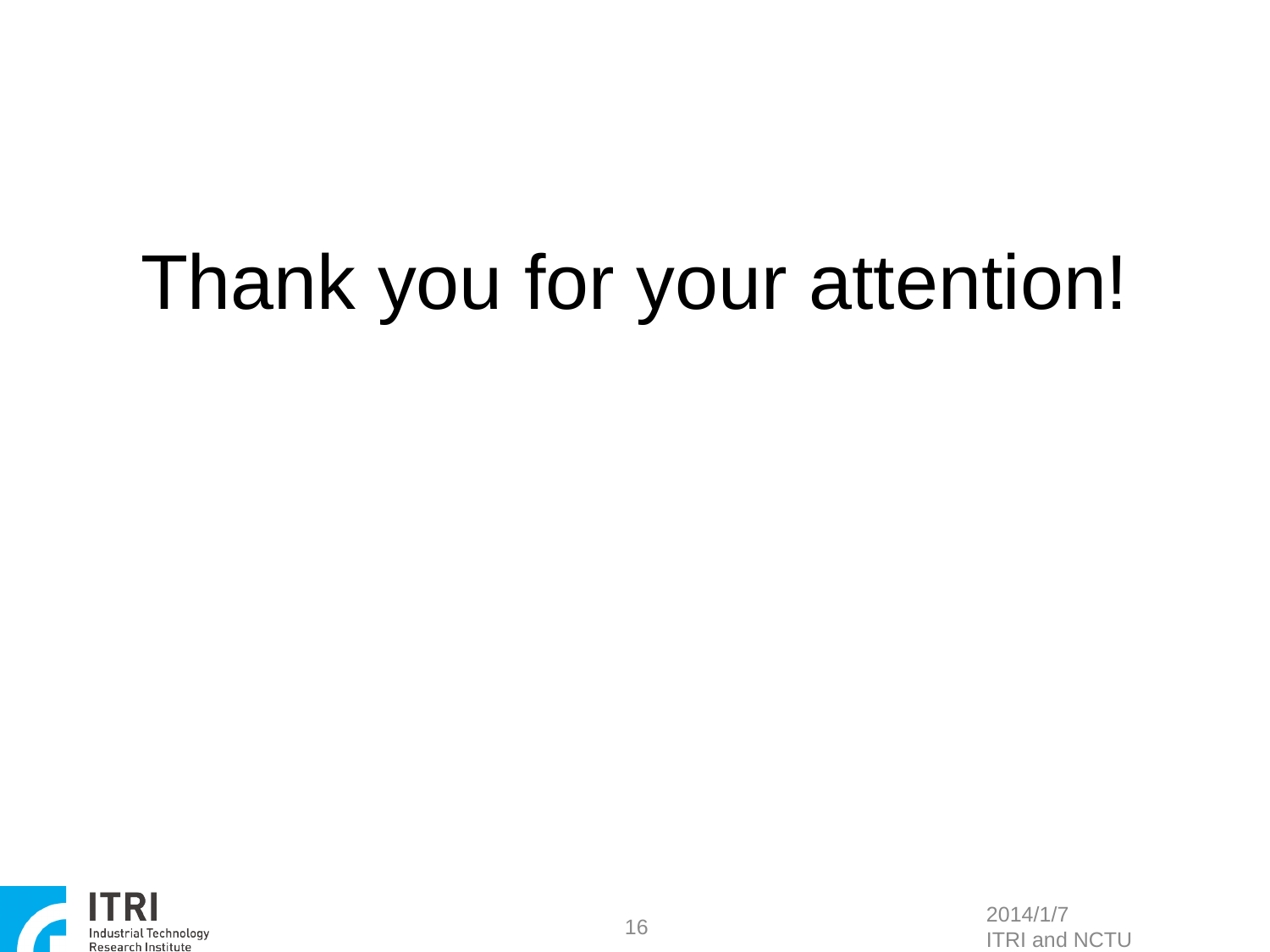

# Thank you for your attention!
16
2014/1/7
ITRI and NCTU